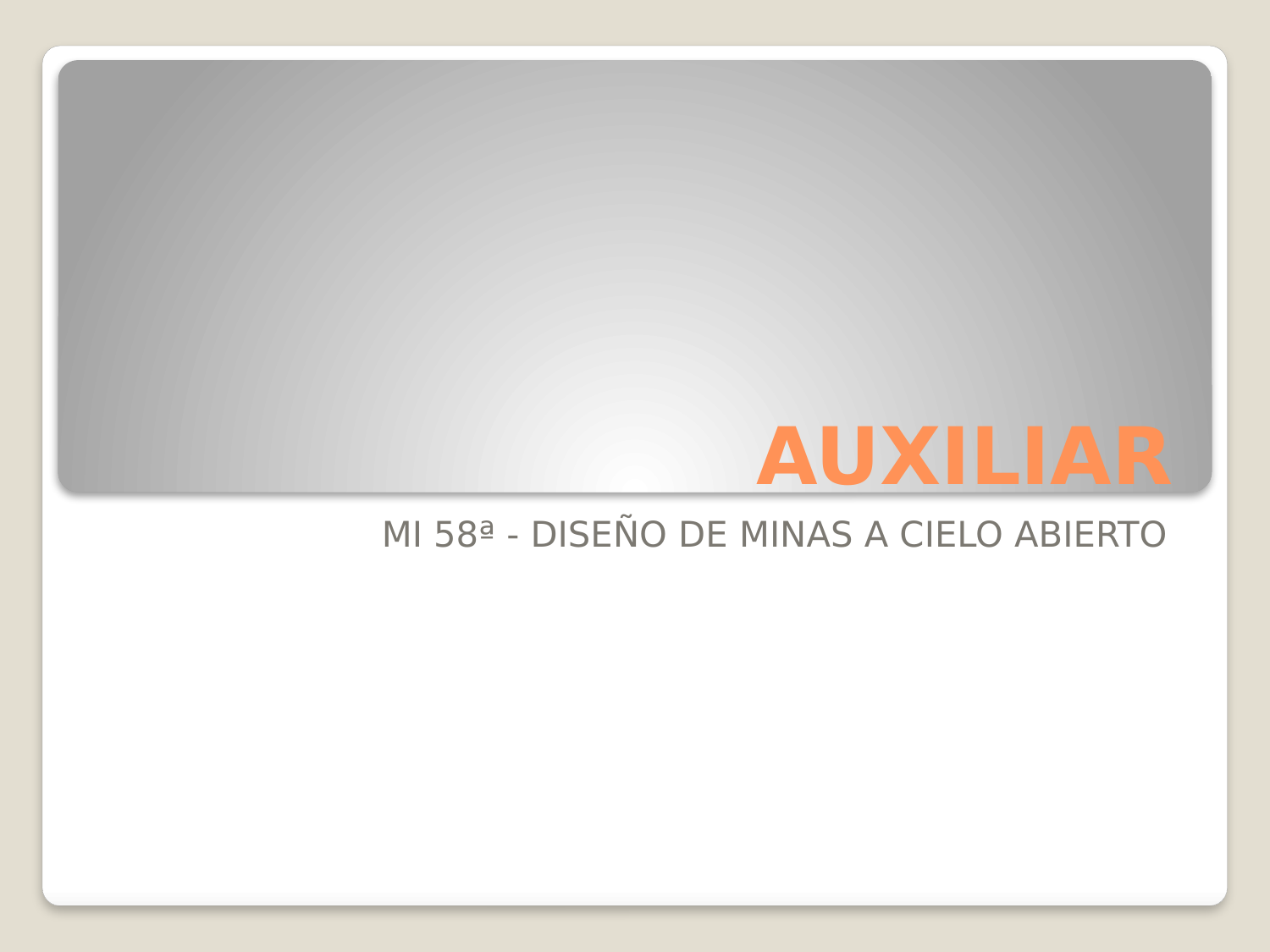

# AUXILIAR
MI 58ª - DISEÑO DE MINAS A CIELO ABIERTO